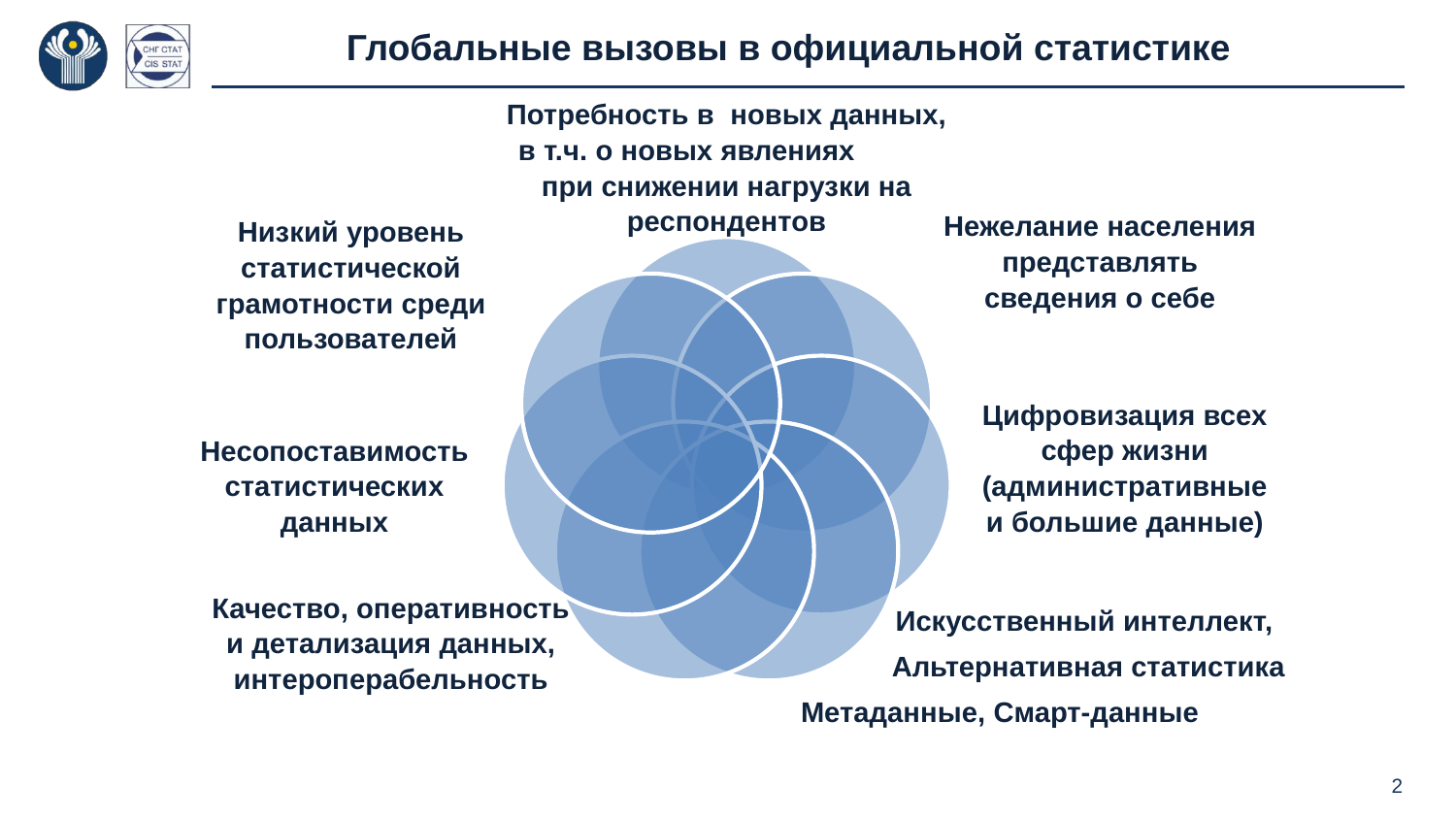

# Глобальные вызовы в официальной статистике
Потребность в  новых данных, в т.ч. о новых явлениях           при снижении нагрузки на респондентов
Несопоставимость статистических данных
Цифровизация всех сфер жизни (административные и большие данные)
Искусственный интеллект,
Альтернативная статистика
Метаданные, Смарт-данные
Качество, оперативность и детализация данных, интероперабельность

Нежелание населения представлять сведения о себе
Низкий уровень статистической грамотности среди пользователей

2